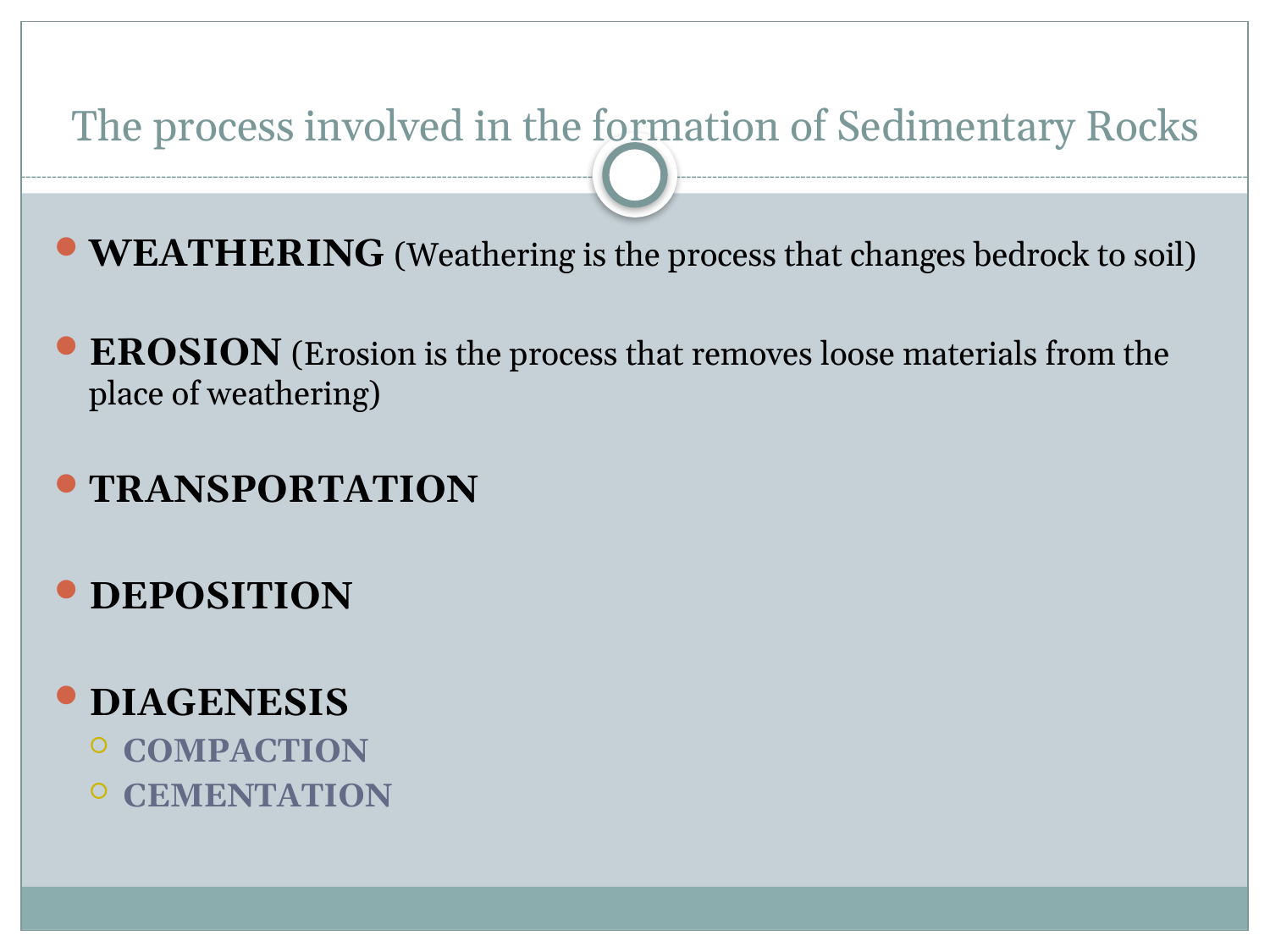

# The process involved in the formation of Sedimentary Rocks
WEATHERING (Weathering is the process that changes bedrock to soil)

EROSION (Erosion is the process that removes loose materials from the place of weathering)

TRANSPORTATION

DEPOSITION

DIAGENESIS
COMPACTION
CEMENTATION